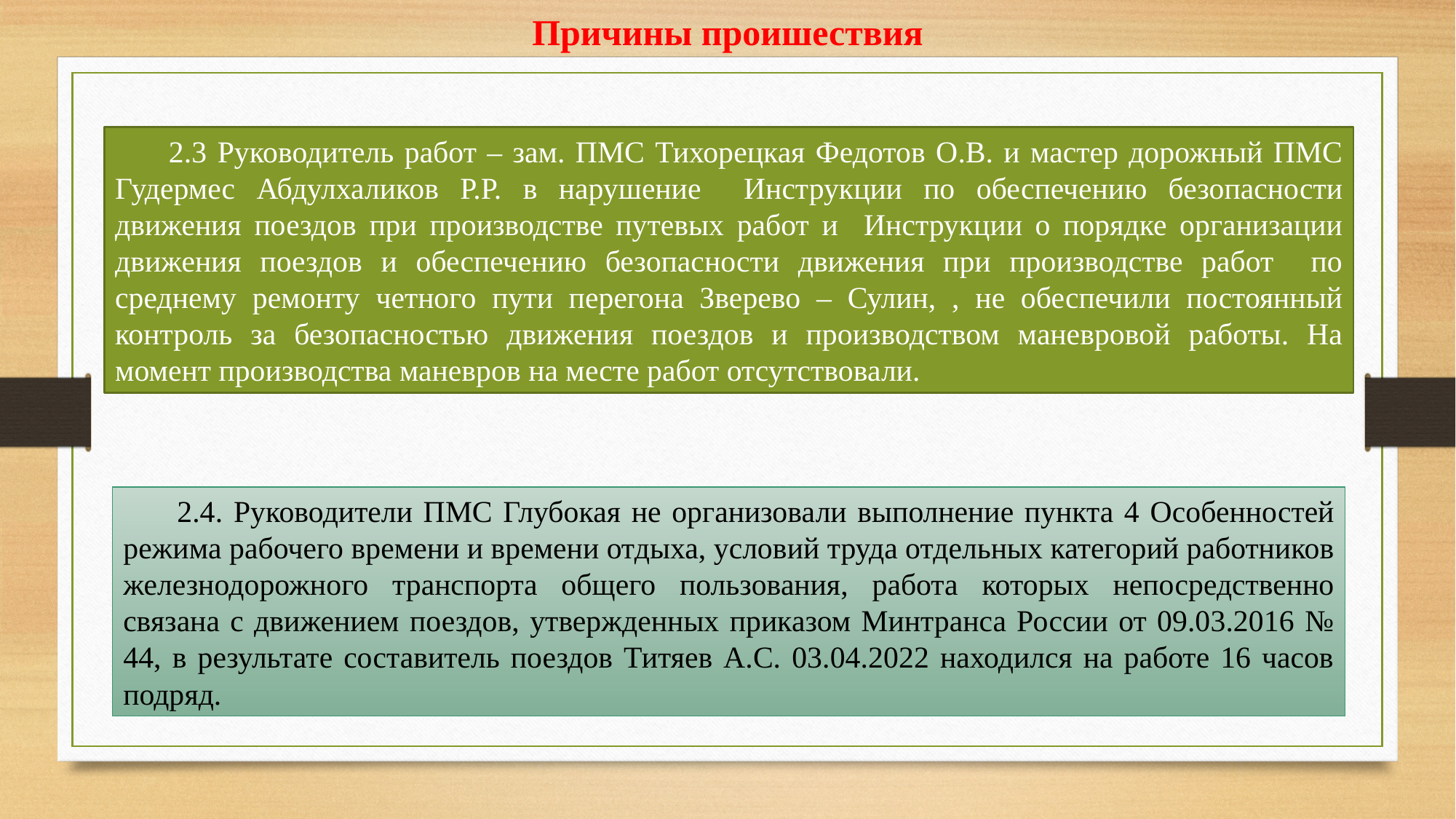

Причины проишествия
2.3 Руководитель работ – зам. ПМС Тихорецкая Федотов О.В. и мастер дорожный ПМС Гудермес Абдулхаликов Р.Р. в нарушение  Инструкции по обеспечению безопасности движения поездов при производстве путевых работ и  Инструкции о порядке организации движения поездов и обеспечению безопасности движения при производстве работ  по среднему ремонту четного пути перегона Зверево – Сулин, , не обеспечили постоянный контроль за безопасностью движения поездов и производством маневровой работы. На момент производства маневров на месте работ отсутствовали.
2.4. Руководители ПМС Глубокая не организовали выполнение пункта 4 Особенностей режима рабочего времени и времени отдыха, условий труда отдельных категорий работников железнодорожного транспорта общего пользования, работа которых непосредственно связана с движением поездов, утвержденных приказом Минтранса России от 09.03.2016 № 44, в результате составитель поездов Титяев А.С. 03.04.2022 находился на работе 16 часов подряд.